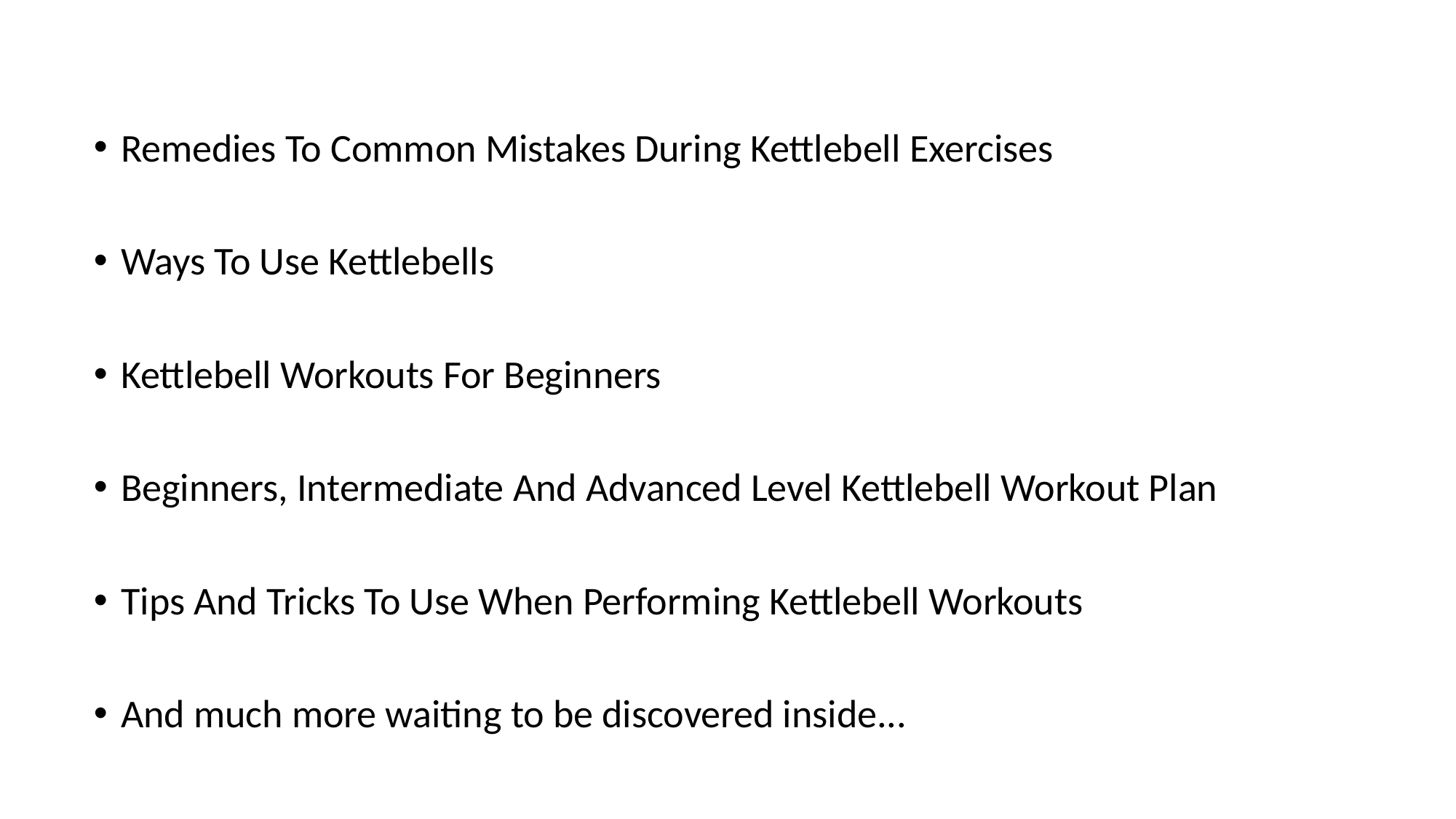

Remedies To Common Mistakes During Kettlebell Exercises

Ways To Use Kettlebells

Kettlebell Workouts For Beginners

Beginners, Intermediate And Advanced Level Kettlebell Workout Plan

Tips And Tricks To Use When Performing Kettlebell Workouts

And much more waiting to be discovered inside...